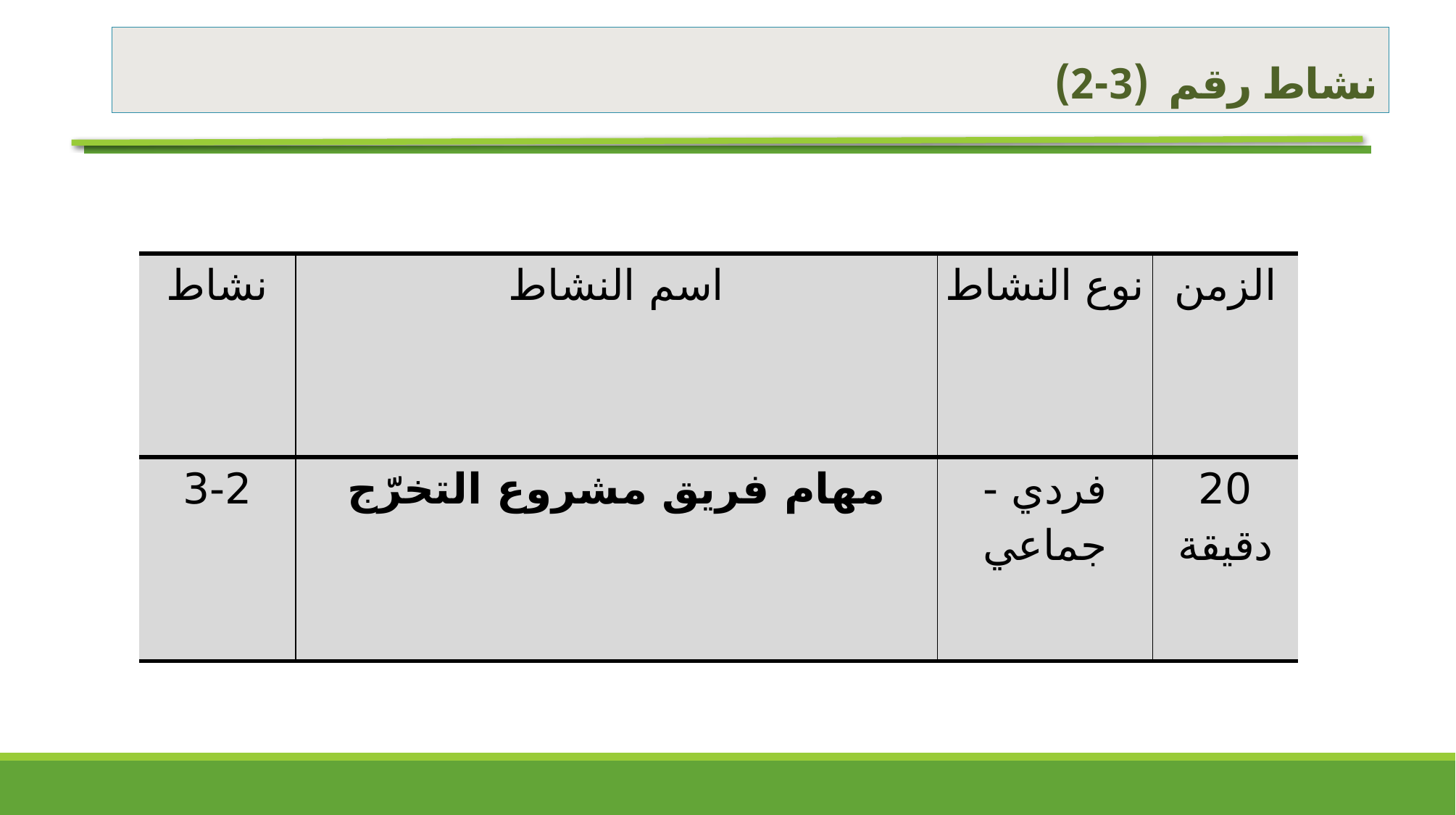

# نشاط رقم  (3-2)
| نشاط | اسم النشاط | نوع النشاط | الزمن |
| --- | --- | --- | --- |
| 3-2 | مهام فريق مشروع التخرّج | فردي - جماعي | 20 دقيقة |